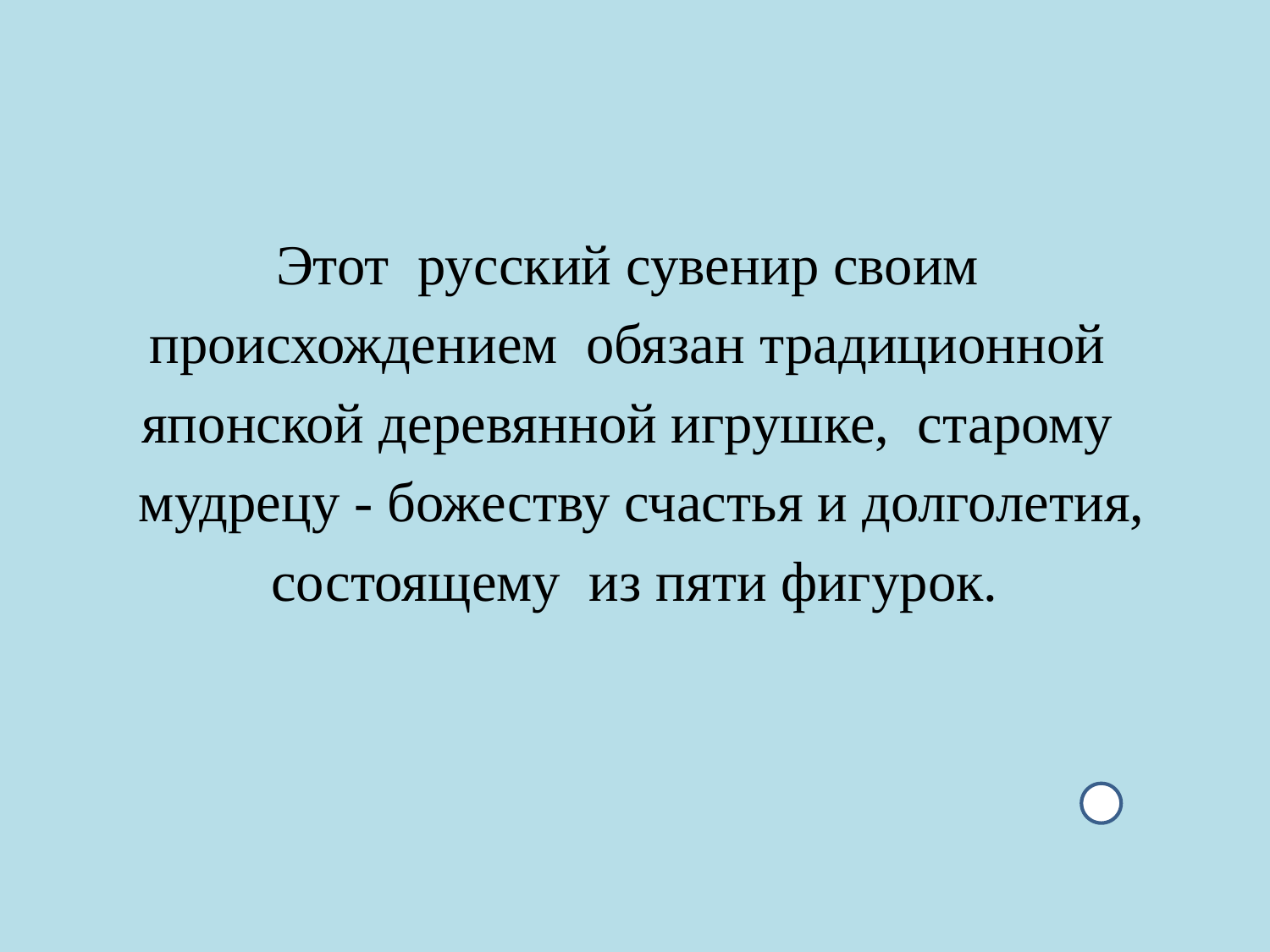

#
Этот  русский сувенир своим
происхождением  обязан традиционной
японской деревянной игрушке,  старому
 мудрецу - божеству счастья и долголетия,
 состоящему  из пяти фигурок.